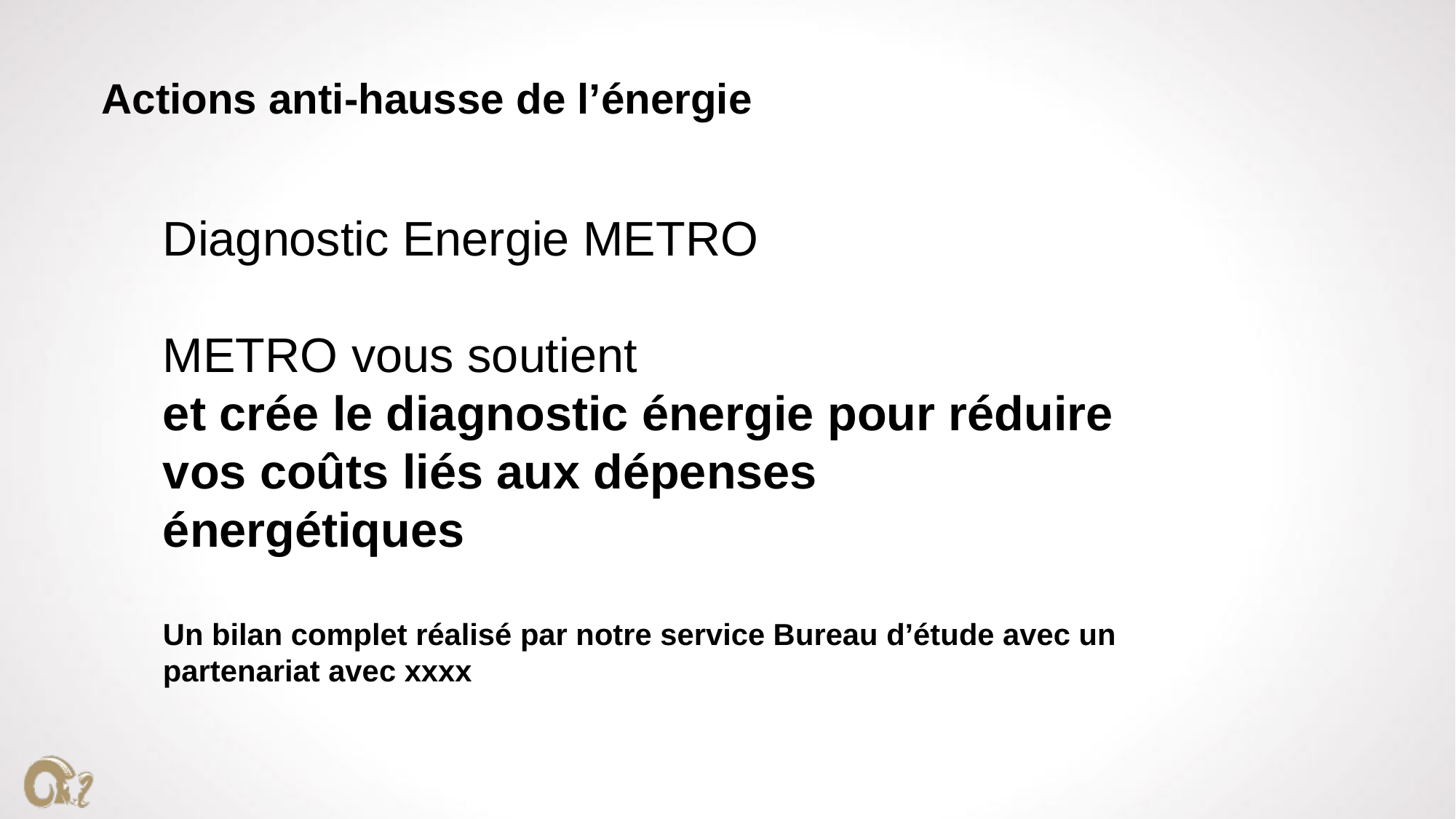

Actions anti-hausse de l’énergie

Diagnostic Energie METRO

METRO vous soutient
et crée le diagnostic énergie pour réduire vos coûts liés aux dépenses énergétiques

Un bilan complet réalisé par notre service Bureau d’étude avec un partenariat avec xxxx